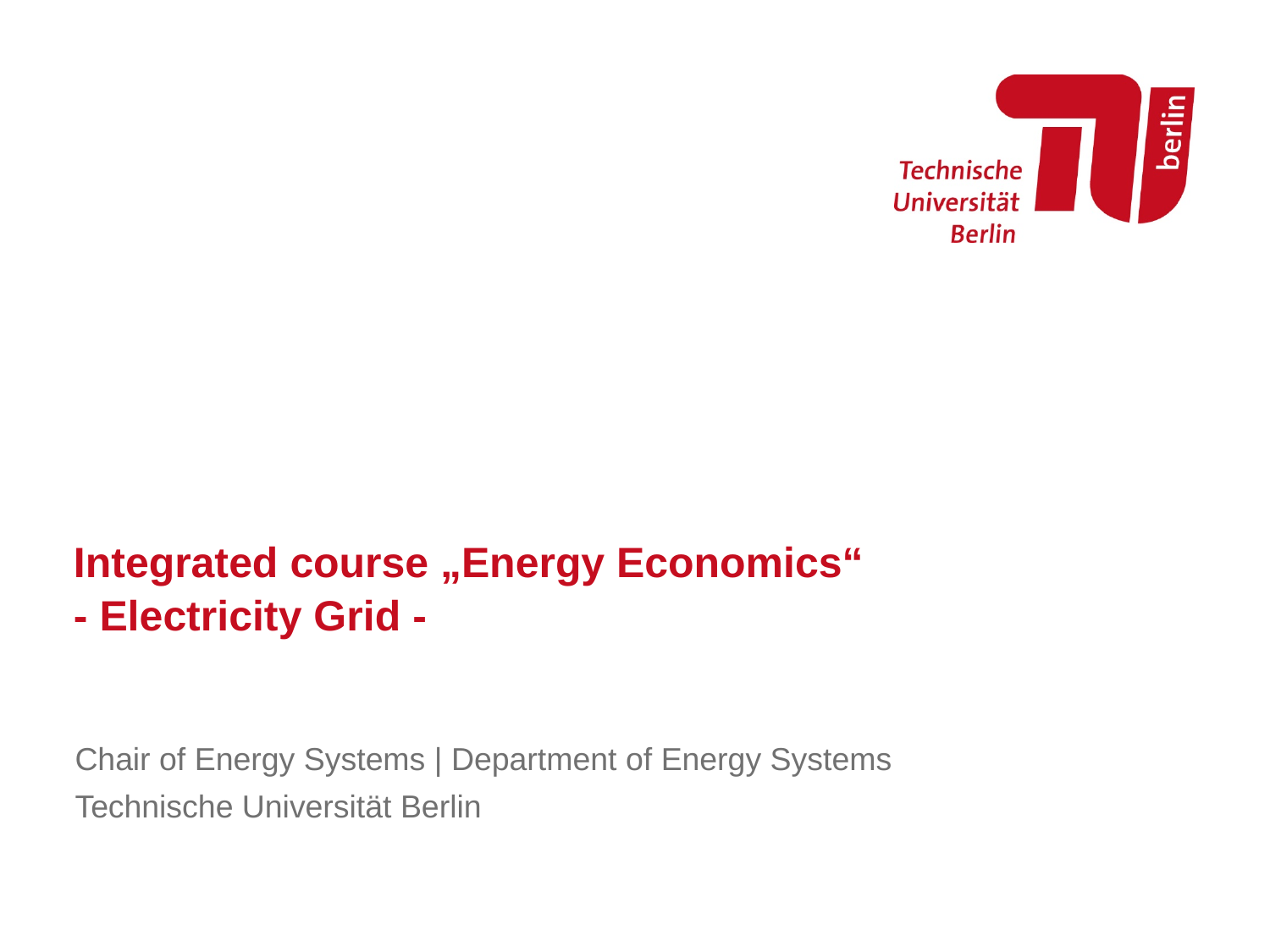

# Integrated course „Energy Economics“ - Electricity Grid -

Chair of Energy Systems | Department of Energy Systems
Technische Universität Berlin